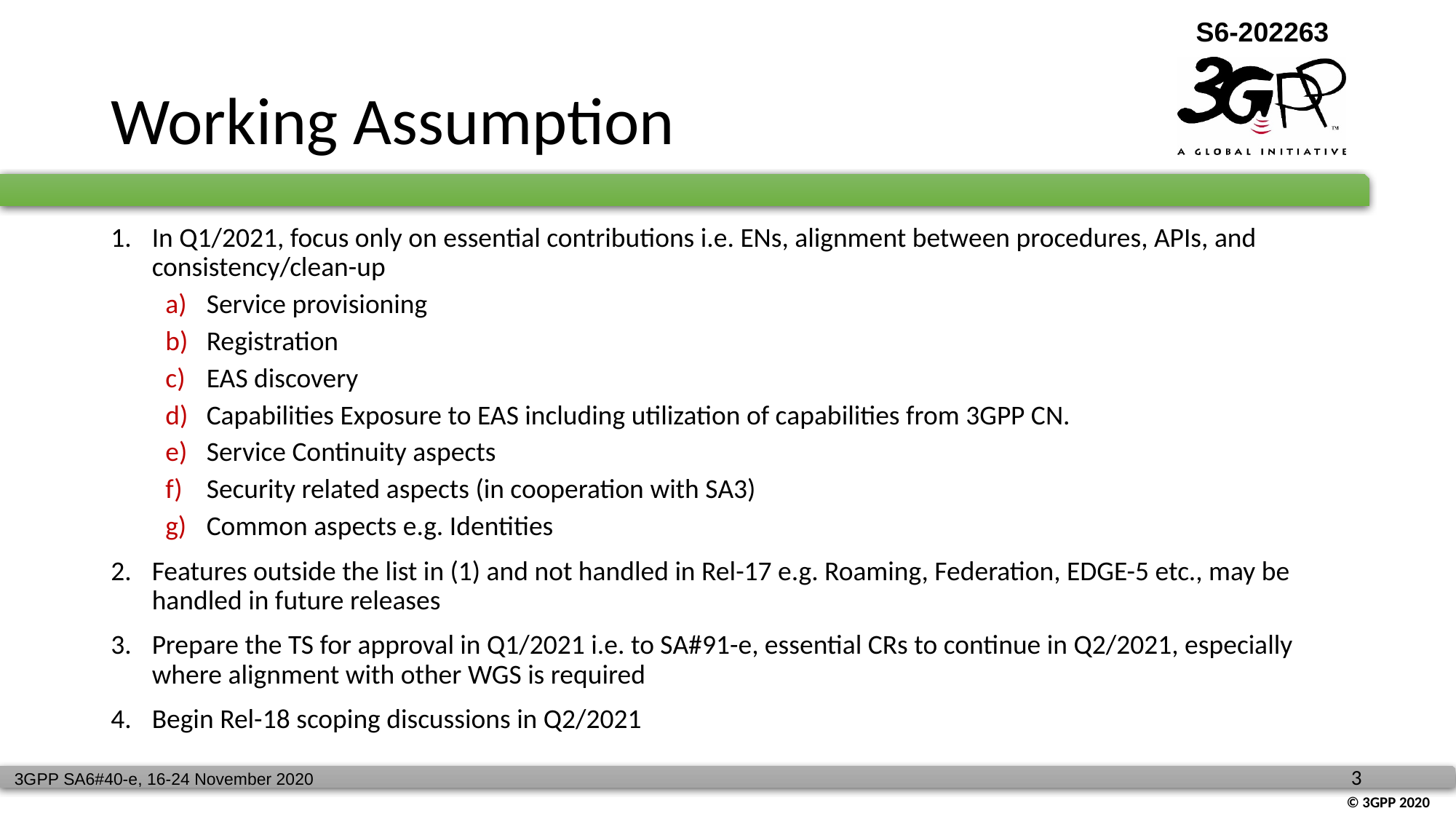

# Working Assumption
In Q1/2021, focus only on essential contributions i.e. ENs, alignment between procedures, APIs, and consistency/clean-up
Service provisioning
Registration
EAS discovery
Capabilities Exposure to EAS including utilization of capabilities from 3GPP CN.
Service Continuity aspects
Security related aspects (in cooperation with SA3)
Common aspects e.g. Identities
Features outside the list in (1) and not handled in Rel-17 e.g. Roaming, Federation, EDGE-5 etc., may be handled in future releases
Prepare the TS for approval in Q1/2021 i.e. to SA#91-e, essential CRs to continue in Q2/2021, especially where alignment with other WGS is required
Begin Rel-18 scoping discussions in Q2/2021